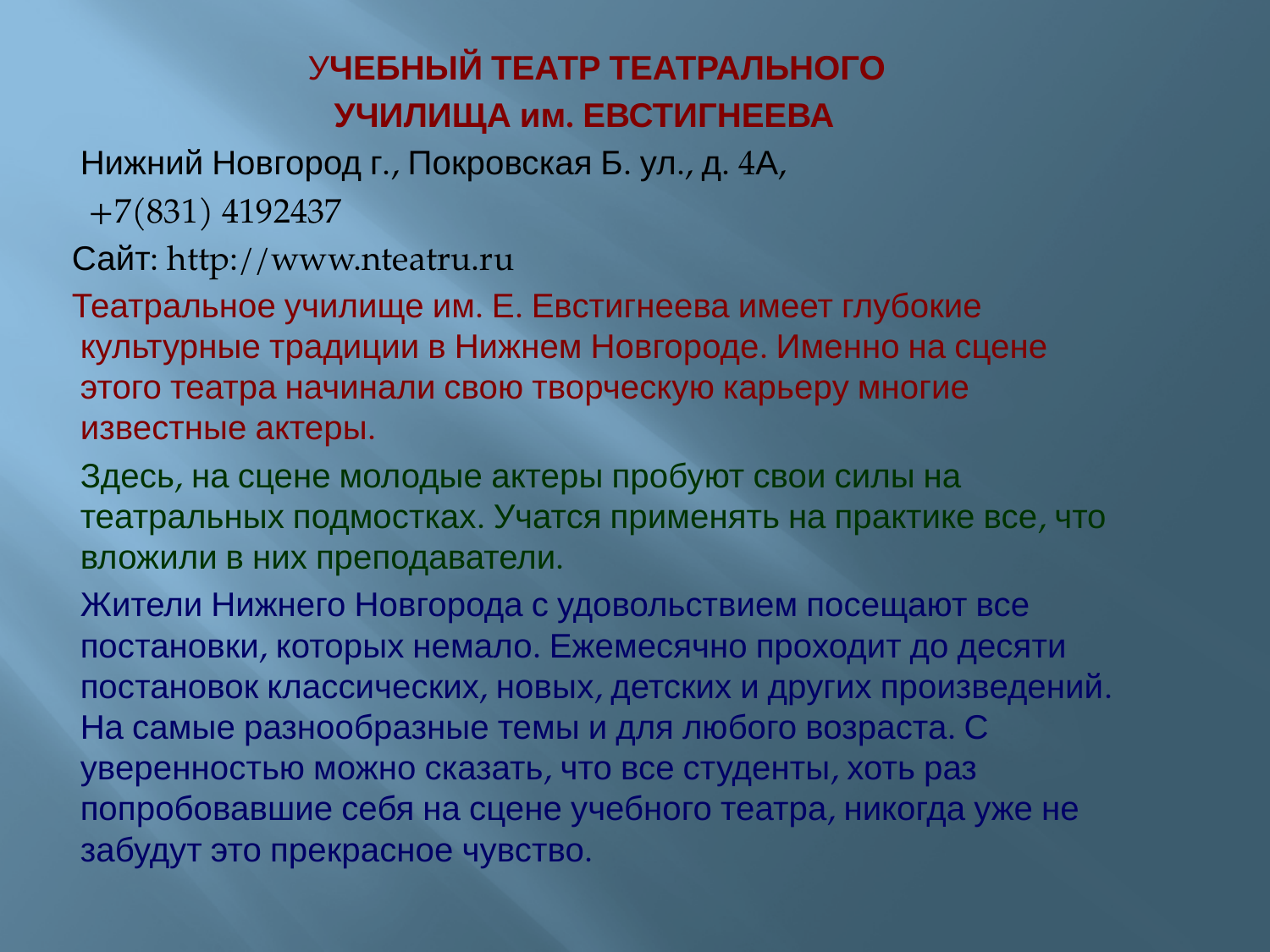

УЧЕБНЫЙ ТЕАТР ТЕАТРАЛЬНОГО
 УЧИЛИЩА им. ЕВСТИГНЕЕВА
      Нижний Новгород г., Покровская Б. ул., д. 4А,
       +7(831) 4192437
     Сайт: http://www.nteatru.ru
     Театральное училище им. Е. Евстигнеева имеет глубокие культурные традиции в Нижнем Новгороде. Именно на сцене этого театра начинали свою творческую карьеру многие известные актеры.
      Здесь, на сцене молодые актеры пробуют свои силы на театральных подмостках. Учатся применять на практике все, что вложили в них преподаватели.
      Жители Нижнего Новгорода с удовольствием посещают все постановки, которых немало. Ежемесячно проходит до десяти постановок классических, новых, детских и других произведений. На самые разнообразные темы и для любого возраста. С уверенностью можно сказать, что все студенты, хоть раз попробовавшие себя на сцене учебного театра, никогда уже не забудут это прекрасное чувство.